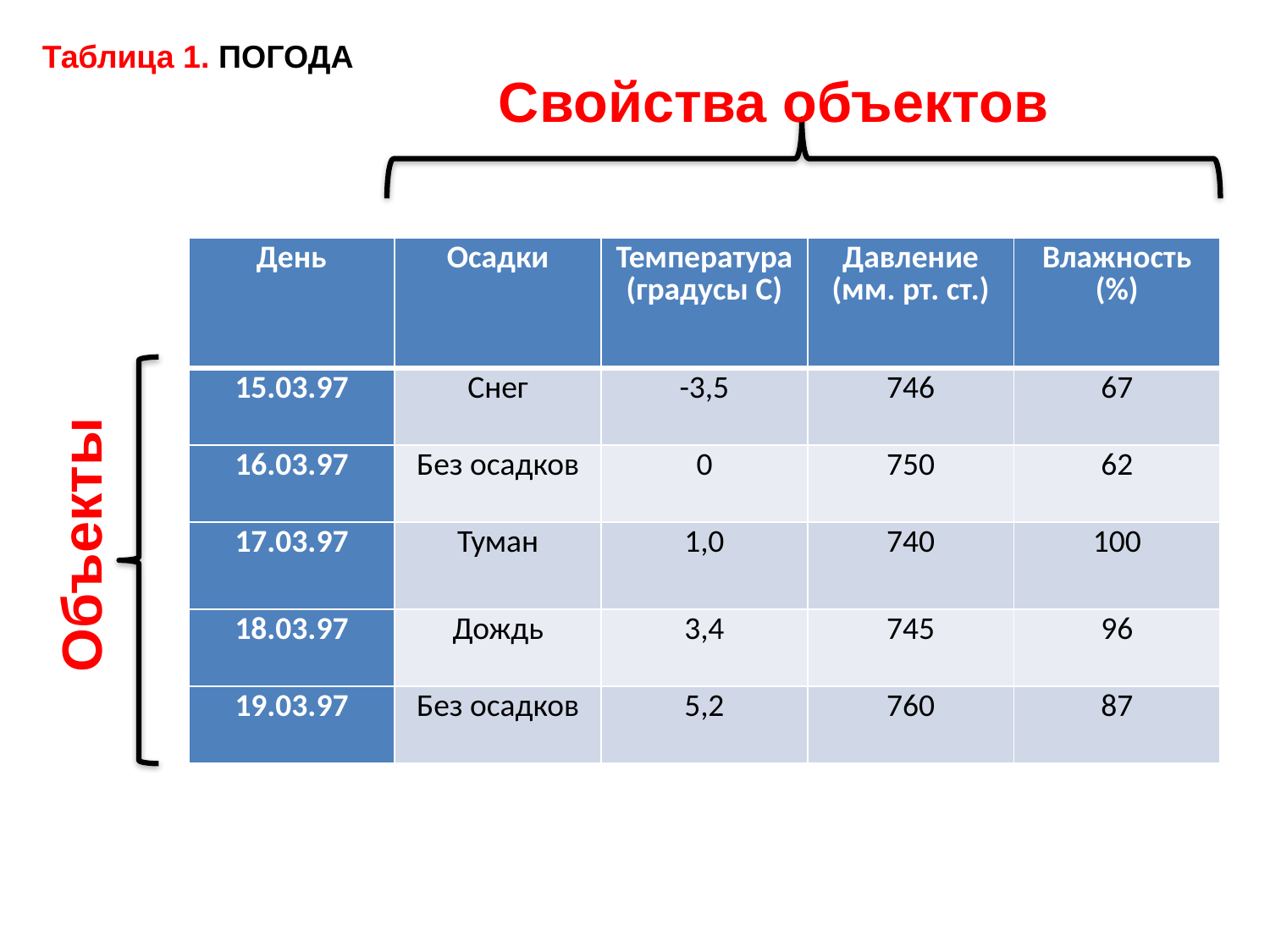

Таблица 1. ПОГОДА
Свойства объектов
| День | Осадки | Температура (градусы С) | Давление (мм. рт. ст.) | Влажность (%) |
| --- | --- | --- | --- | --- |
| 15.03.97 | Снег | -3,5 | 746 | 67 |
| 16.03.97 | Без осадков | 0 | 750 | 62 |
| 17.03.97 | Туман | 1,0 | 740 | 100 |
| 18.03.97 | Дождь | 3,4 | 745 | 96 |
| 19.03.97 | Без осадков | 5,2 | 760 | 87 |

Объекты